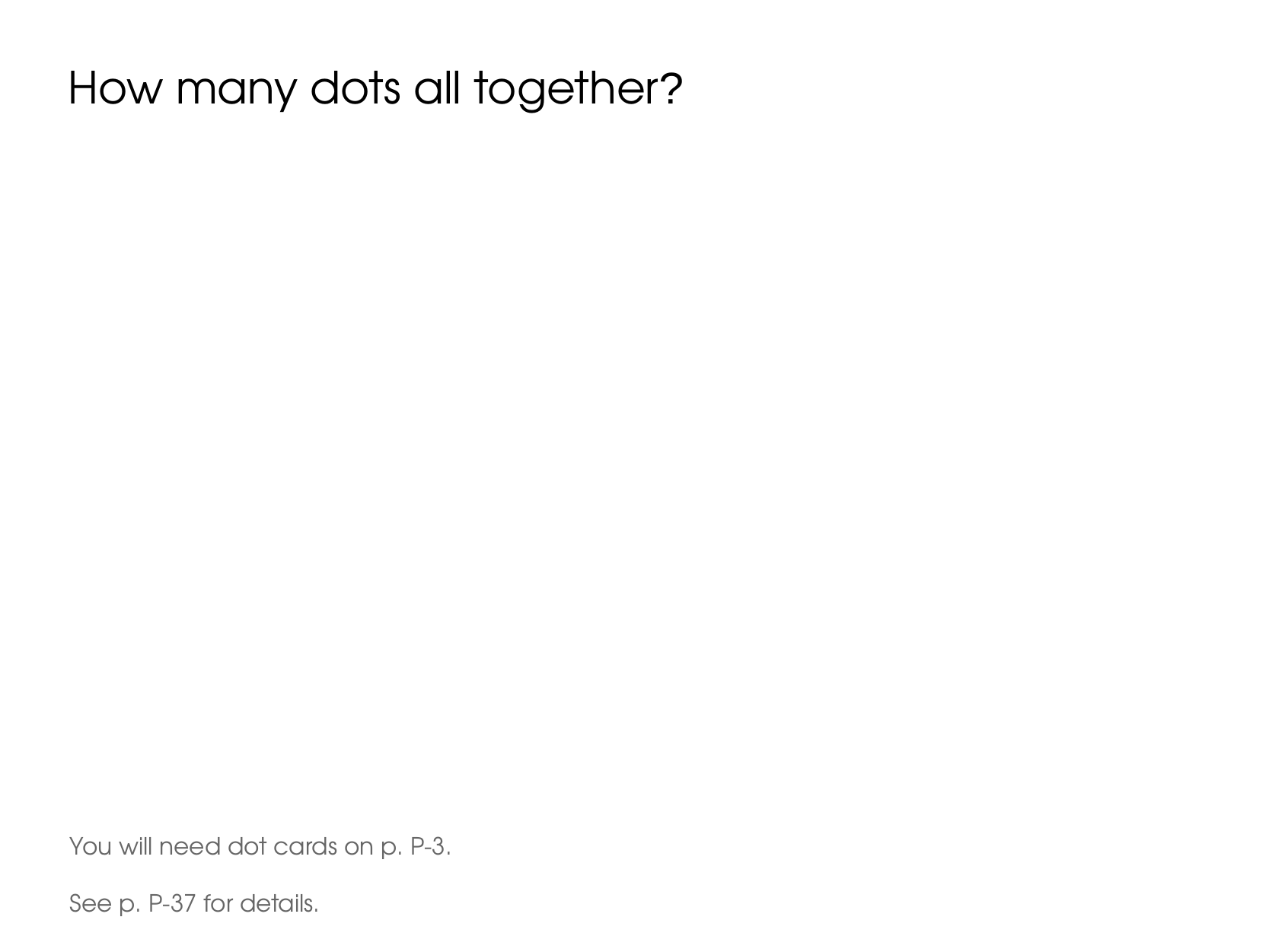

How many dots all together?

You will need dot cards on p. P-3.
See p. P-37 for details.